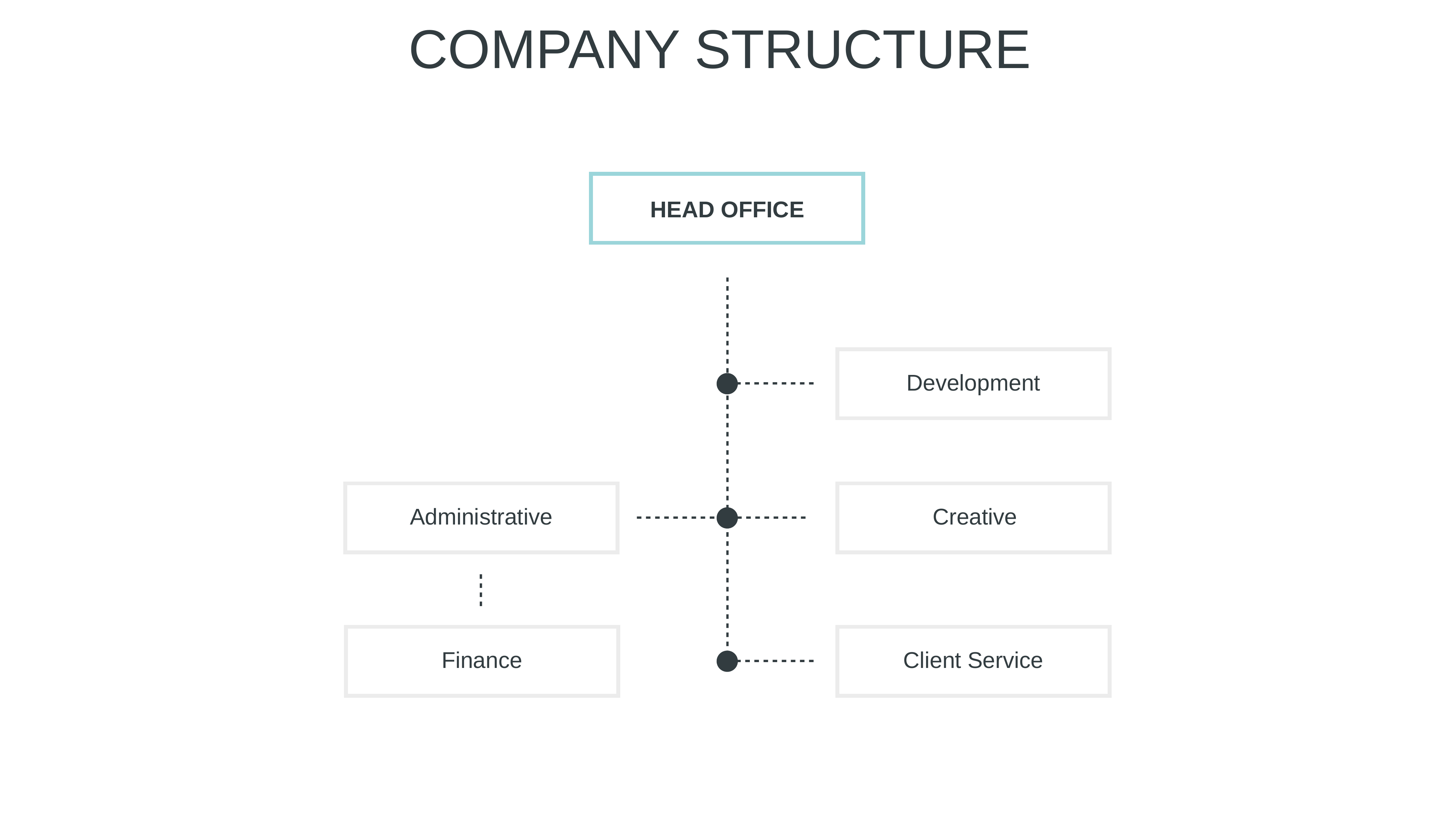

Company structure

Head Office

Development

Administrative
Creative

Finance
Client Service